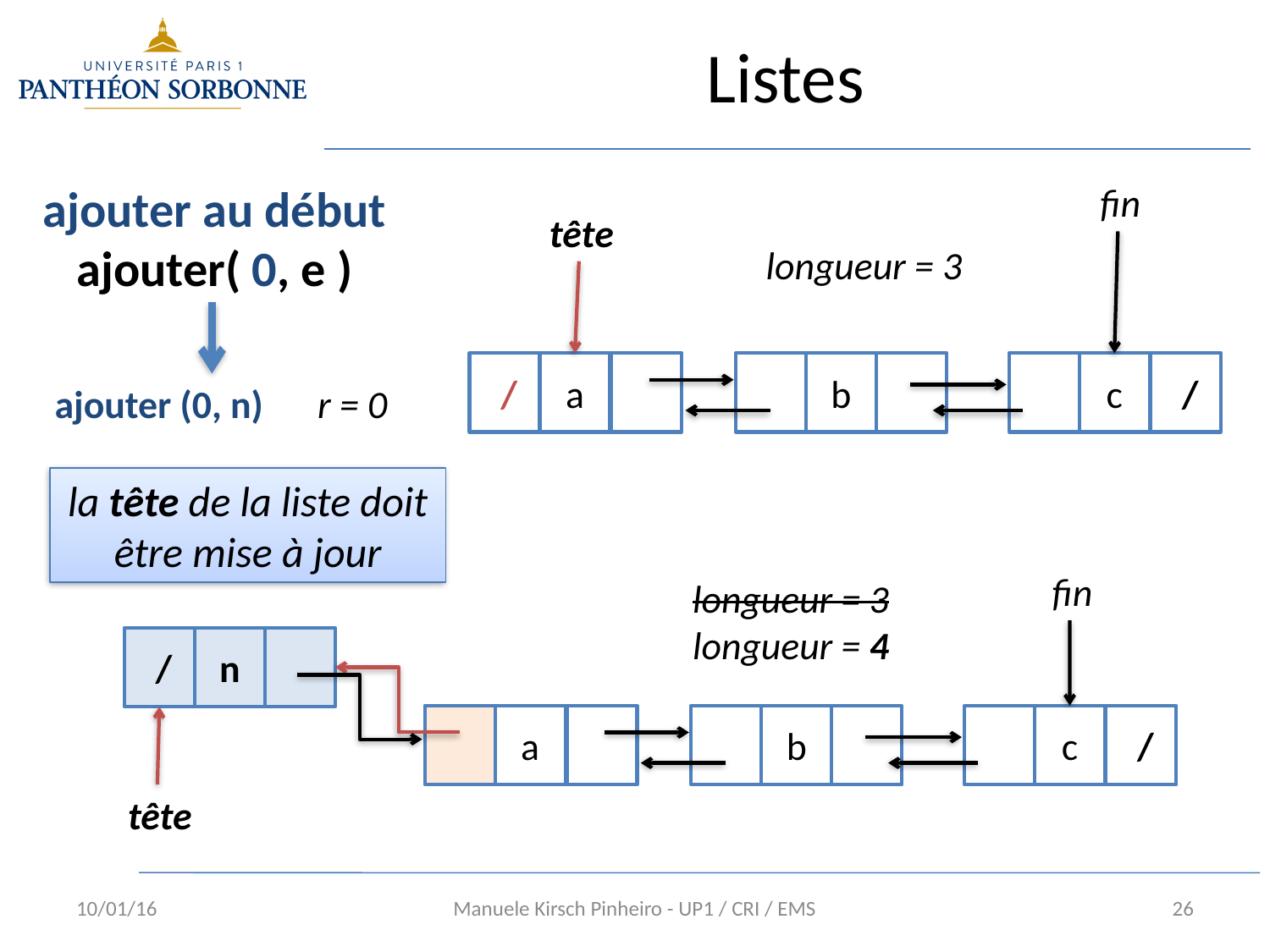

# Listes
ajouter au début
ajouter( 0, e )
fin
tête
longueur = 3
 /
a

b

c
 /
ajouter (0, n)
r = 0
la tête de la liste doit être mise à jour
fin
longueur = 3
longueur = 4
 /
n

a

b

c
 /
tête
10/01/16
Manuele Kirsch Pinheiro - UP1 / CRI / EMS
26